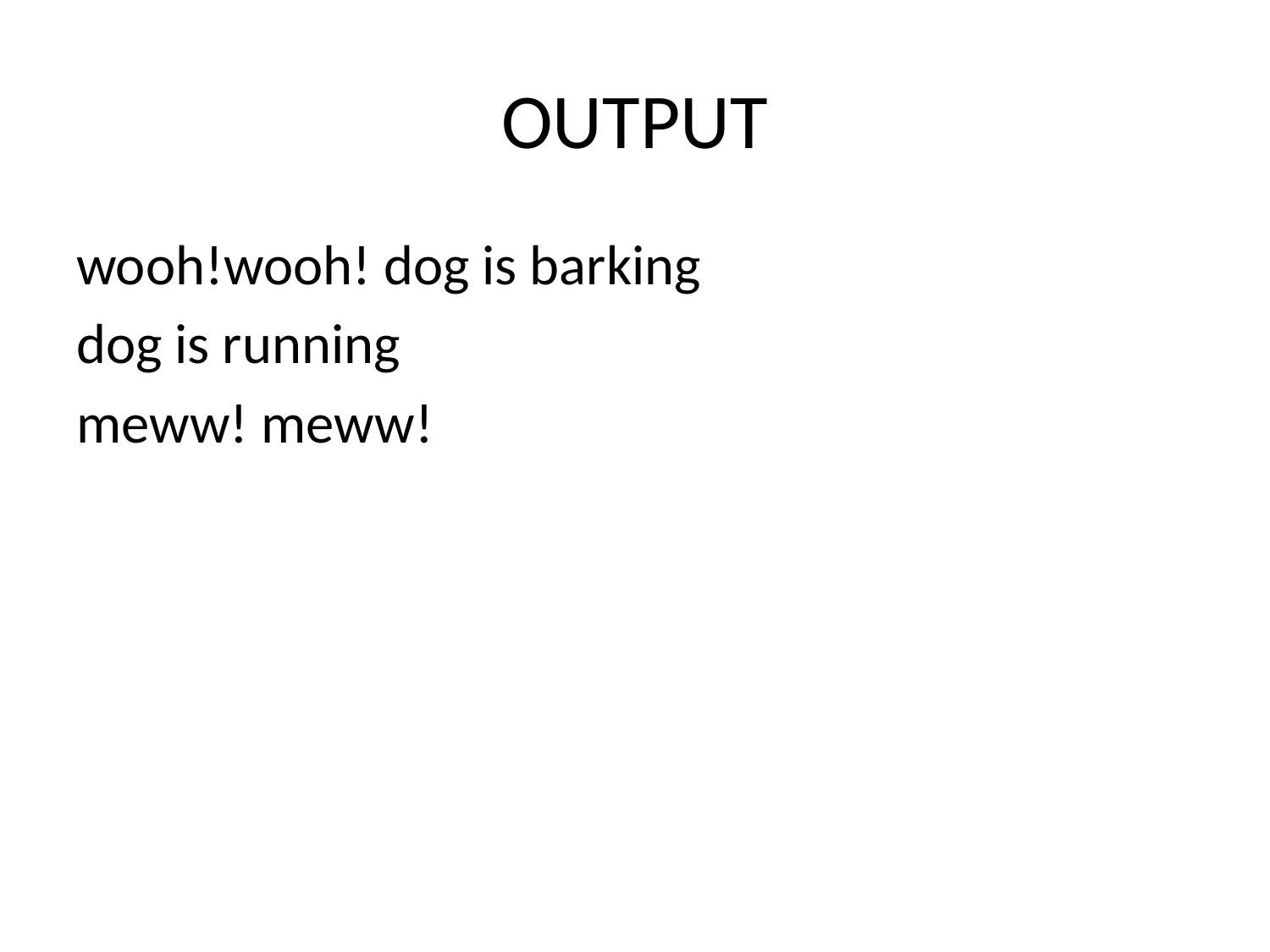

# OUTPUT
wooh!wooh! dog is barking
dog is running
meww! meww!